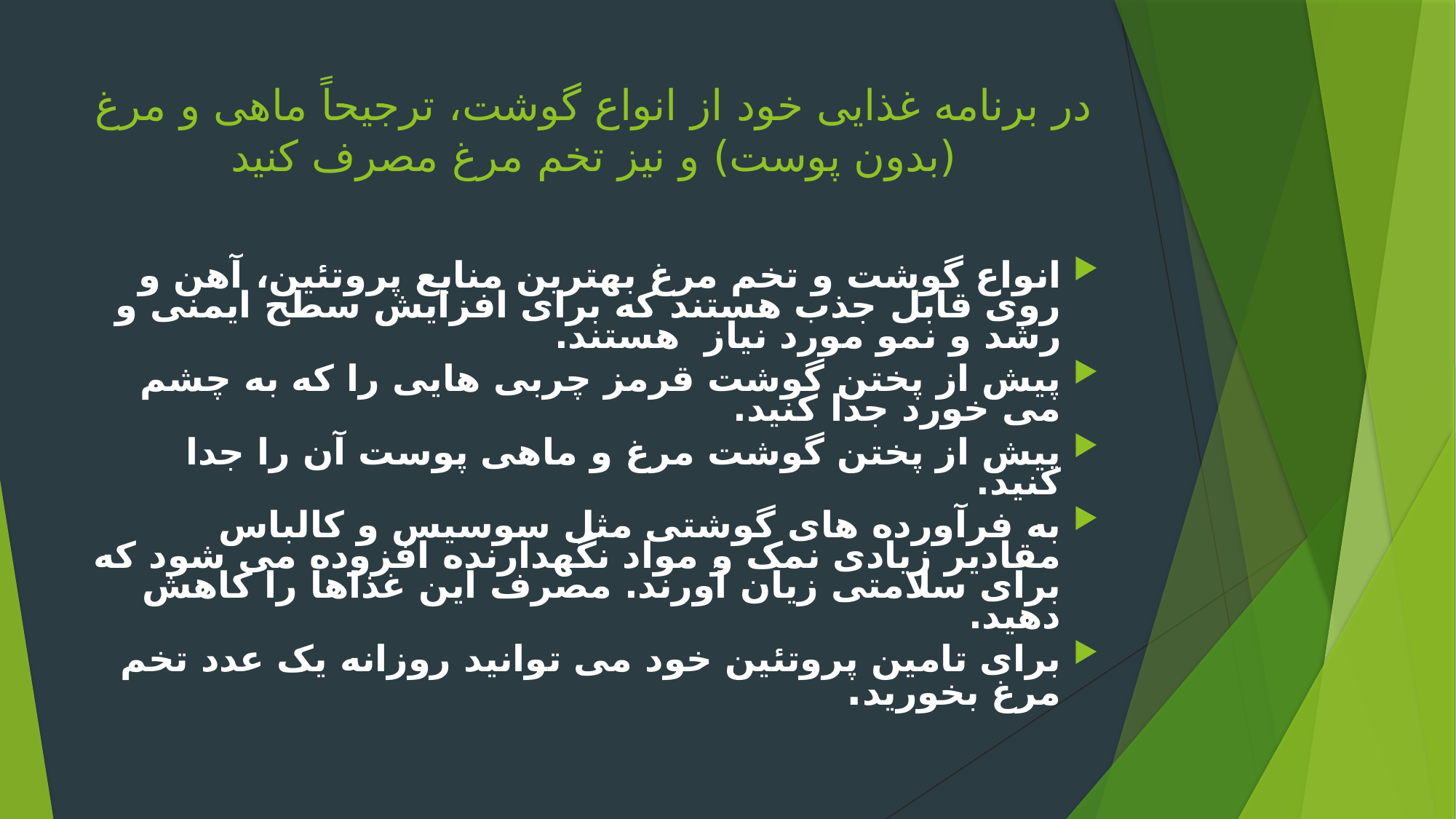

# در برنامه غذایی خود از انواع گوشت، ترجیحاً ماهی و مرغ (بدون پوست) و نیز تخم مرغ مصرف کنید
انواع گوشت و تخم مرغ بهترین منابع پروتئین، آهن و روی قابل جذب هستند که برای افزایش سطح ایمنی و رشد و نمو مورد نیاز  هستند.
پیش از پختن گوشت قرمز چربی هایی را که به چشم می خورد جدا کنید.
پیش از پختن گوشت مرغ و ماهی پوست آن را جدا کنید.
به فرآورده های گوشتی مثل سوسیس و کالباس مقادیر زیادی نمک و مواد نگهدارنده افزوده می شود که برای سلامتی زیان آورند. مصرف این غذاها را کاهش دهید.
برای تامین پروتئین خود می توانید روزانه یک عدد تخم مرغ بخورید.